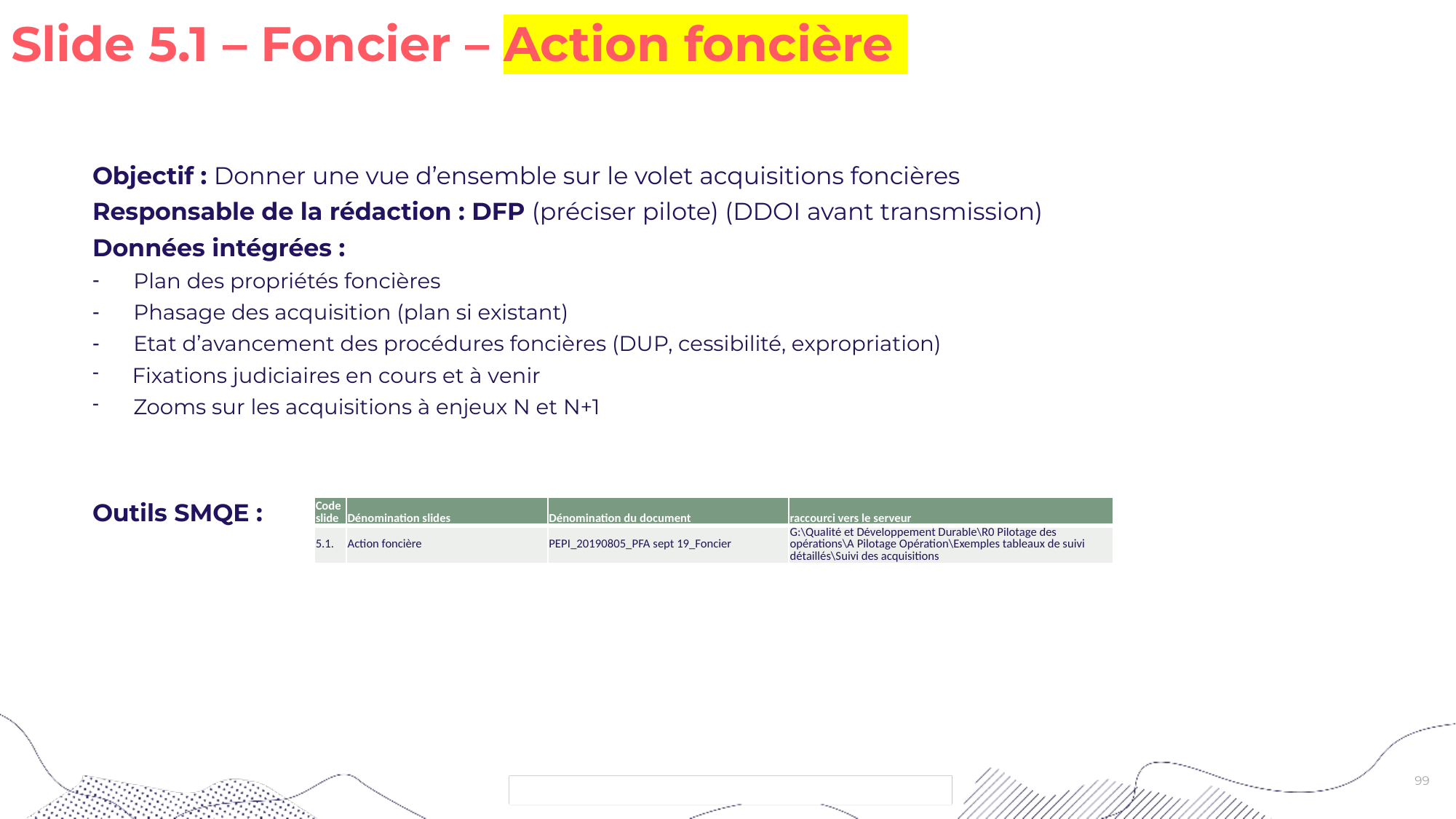

# Slide 5.1 – Foncier – Action foncière
Objectif : Donner une vue d’ensemble sur le volet acquisitions foncières
Responsable de la rédaction : DFP (préciser pilote) (DDOI avant transmission)
Données intégrées :
Plan des propriétés foncières
Phasage des acquisition (plan si existant)
Etat d’avancement des procédures foncières (DUP, cessibilité, expropriation)
 Fixations judiciaires en cours et à venir
Zooms sur les acquisitions à enjeux N et N+1

Outils SMQE :
| Code slide | Dénomination slides | Dénomination du document | raccourci vers le serveur |
| --- | --- | --- | --- |
| 5.1. | Action foncière | PEPI\_20190805\_PFA sept 19\_Foncier | G:\Qualité et Développement Durable\R0 Pilotage des opérations\A Pilotage Opération\Exemples tableaux de suivi détaillés\Suivi des acquisitions |
99